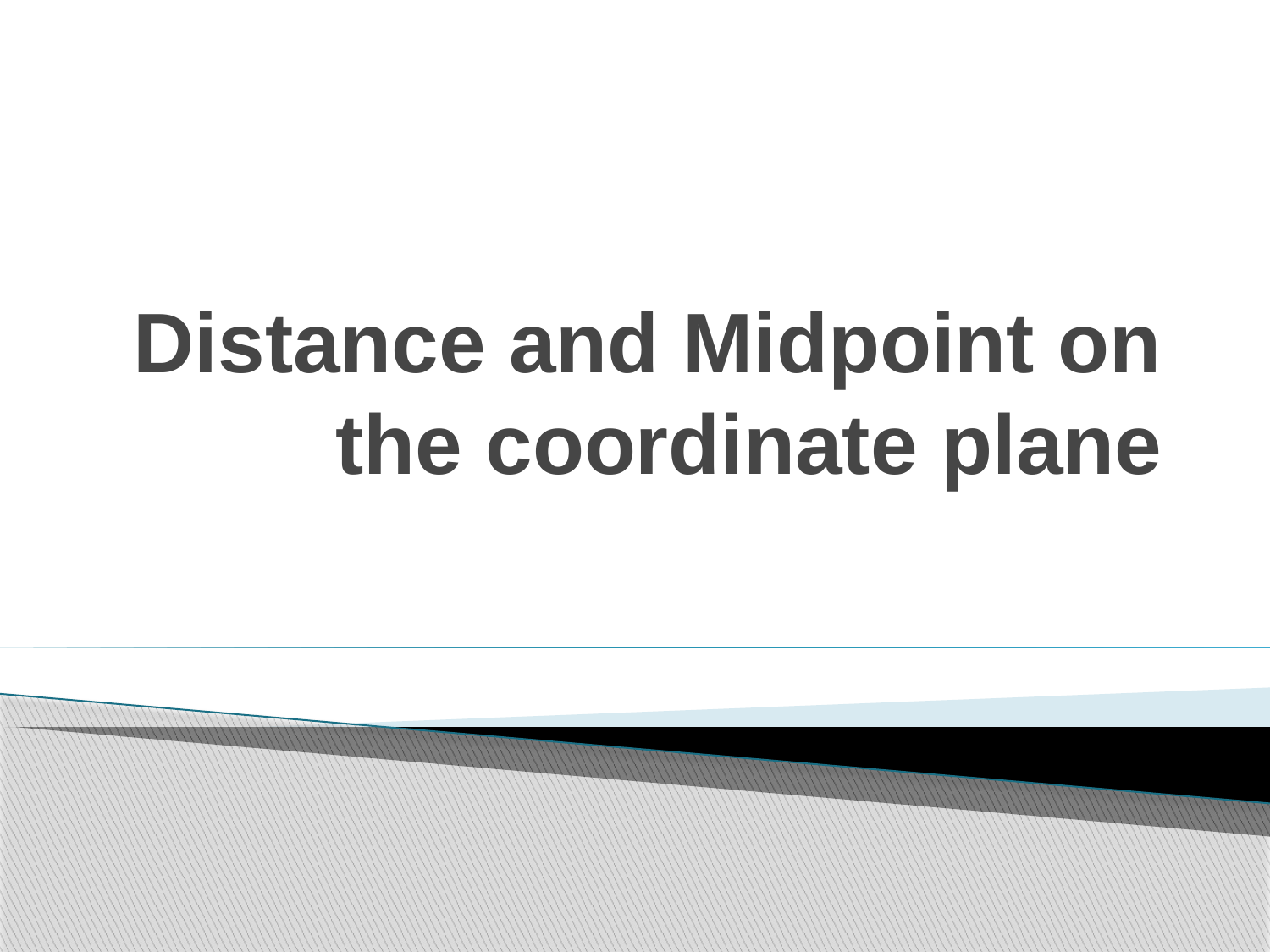

# Distance and Midpoint on the coordinate plane